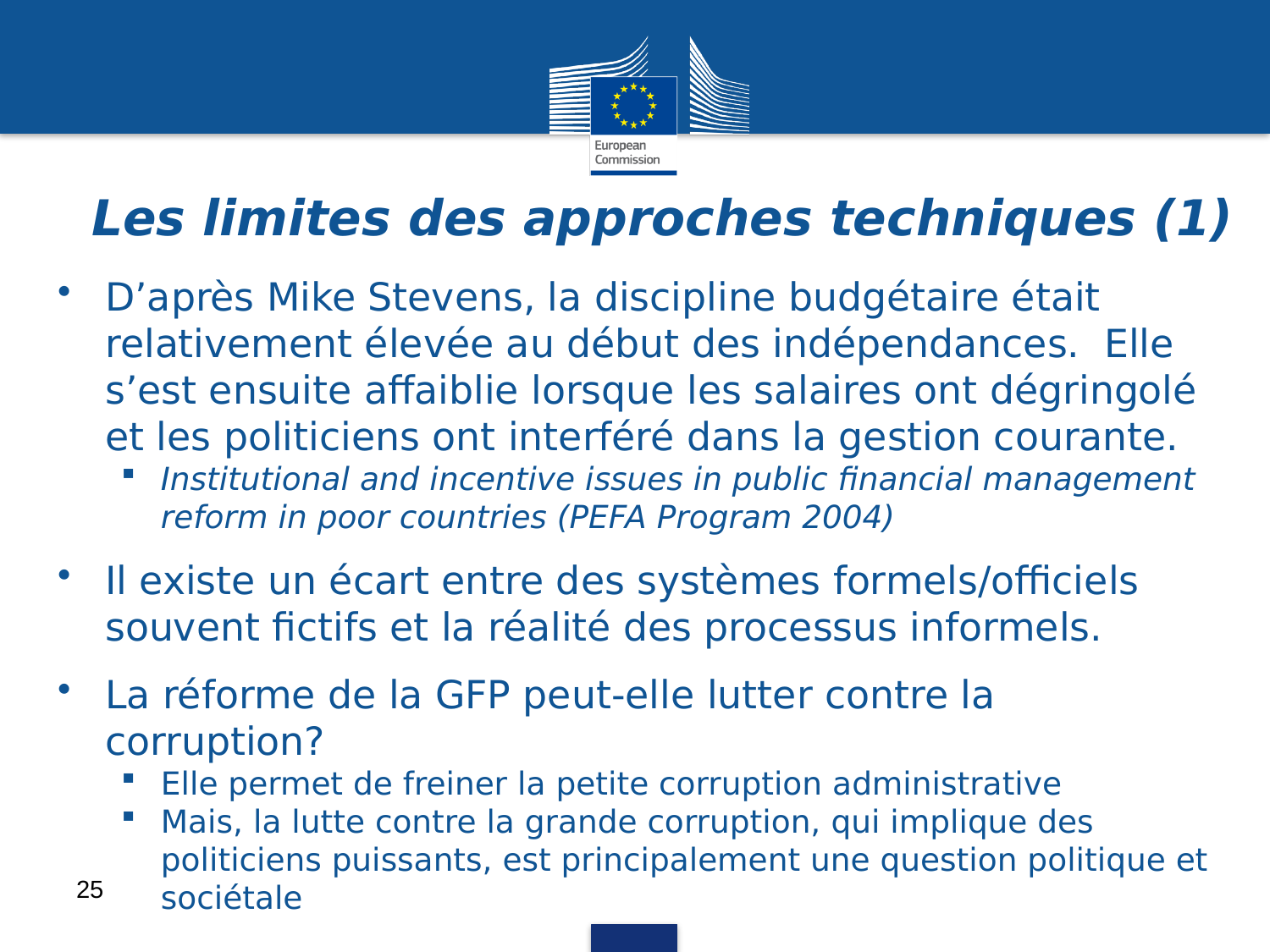

# Les limites des approches techniques (1)
D’après Mike Stevens, la discipline budgétaire était relativement élevée au début des indépendances.  Elle s’est ensuite affaiblie lorsque les salaires ont dégringolé et les politiciens ont interféré dans la gestion courante.
Institutional and incentive issues in public financial management reform in poor countries (PEFA Program 2004)

Il existe un écart entre des systèmes formels/officiels souvent fictifs et la réalité des processus informels.

La réforme de la GFP peut-elle lutter contre la corruption?
Elle permet de freiner la petite corruption administrative
Mais, la lutte contre la grande corruption, qui implique des politiciens puissants, est principalement une question politique et sociétale

25